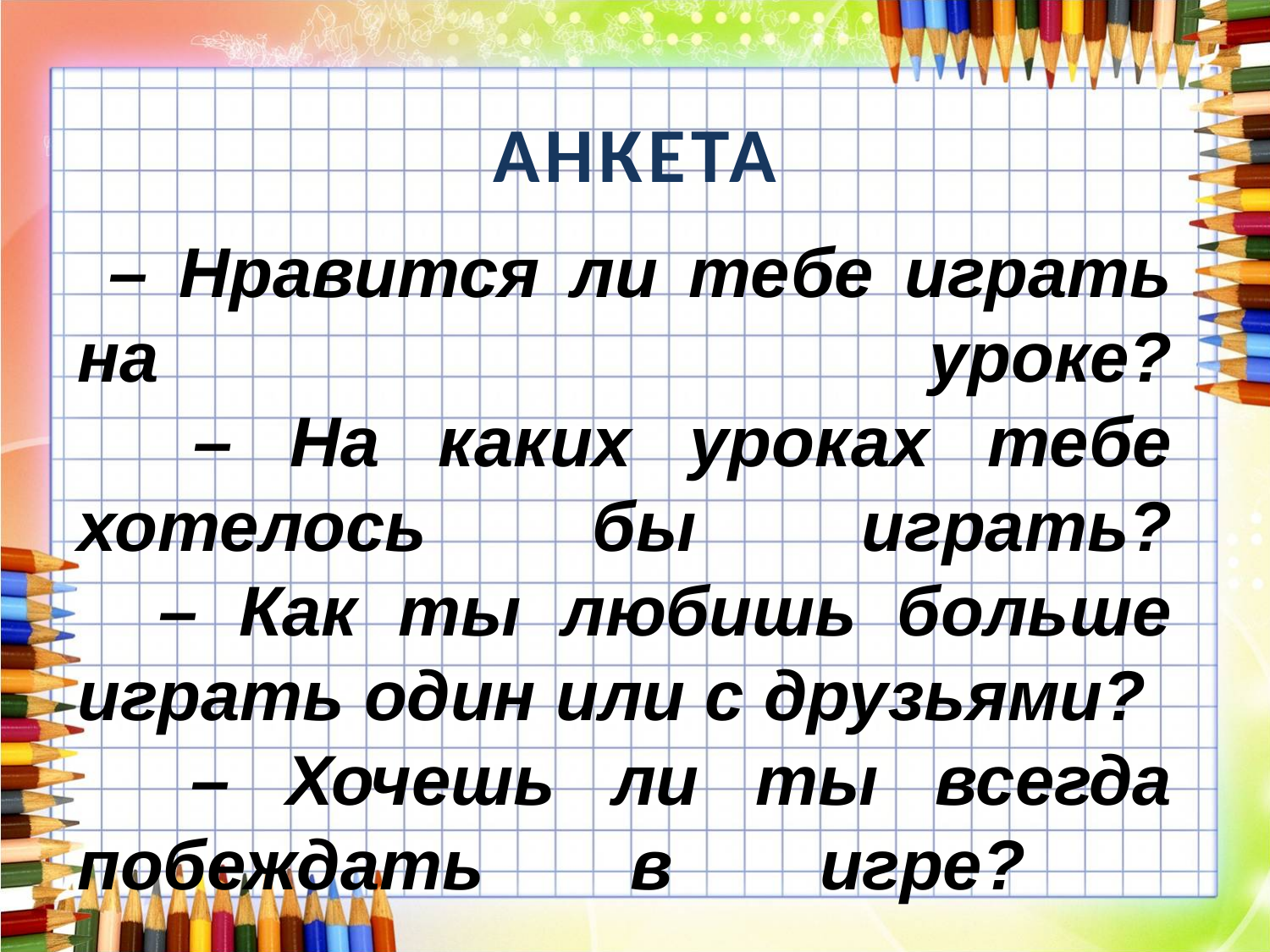

# АНКЕТА
 – Нравится ли тебе играть на уроке?
  – На каких уроках тебе хотелось бы играть?
  – Как ты любишь больше
играть один или с друзьями?
  – Хочешь ли ты всегда побеждать в игре?